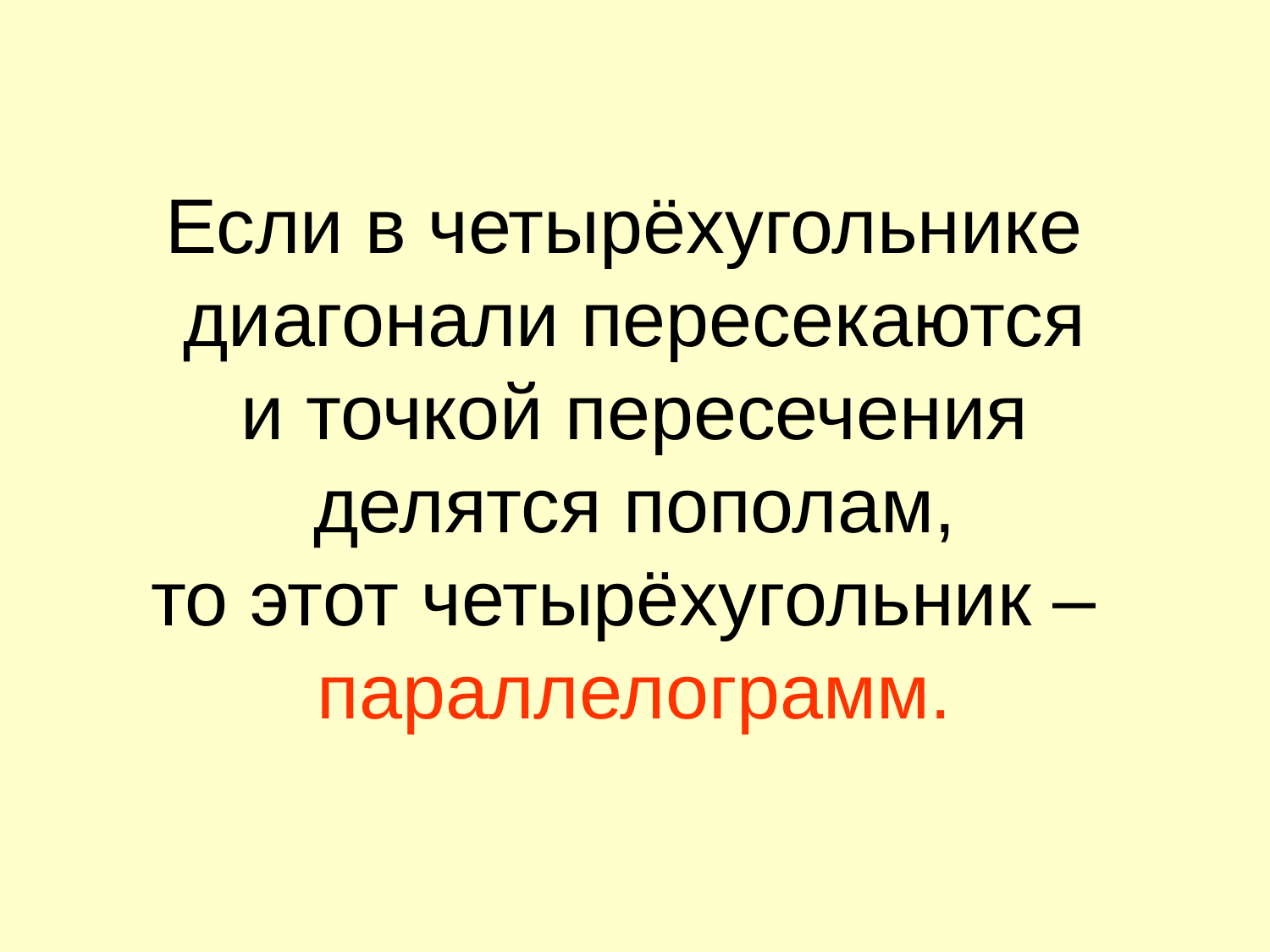

Если в четырёхугольнике
диагонали пересекаются
и точкой пересечения
делятся пополам,
то этот четырёхугольник –
параллелограмм.